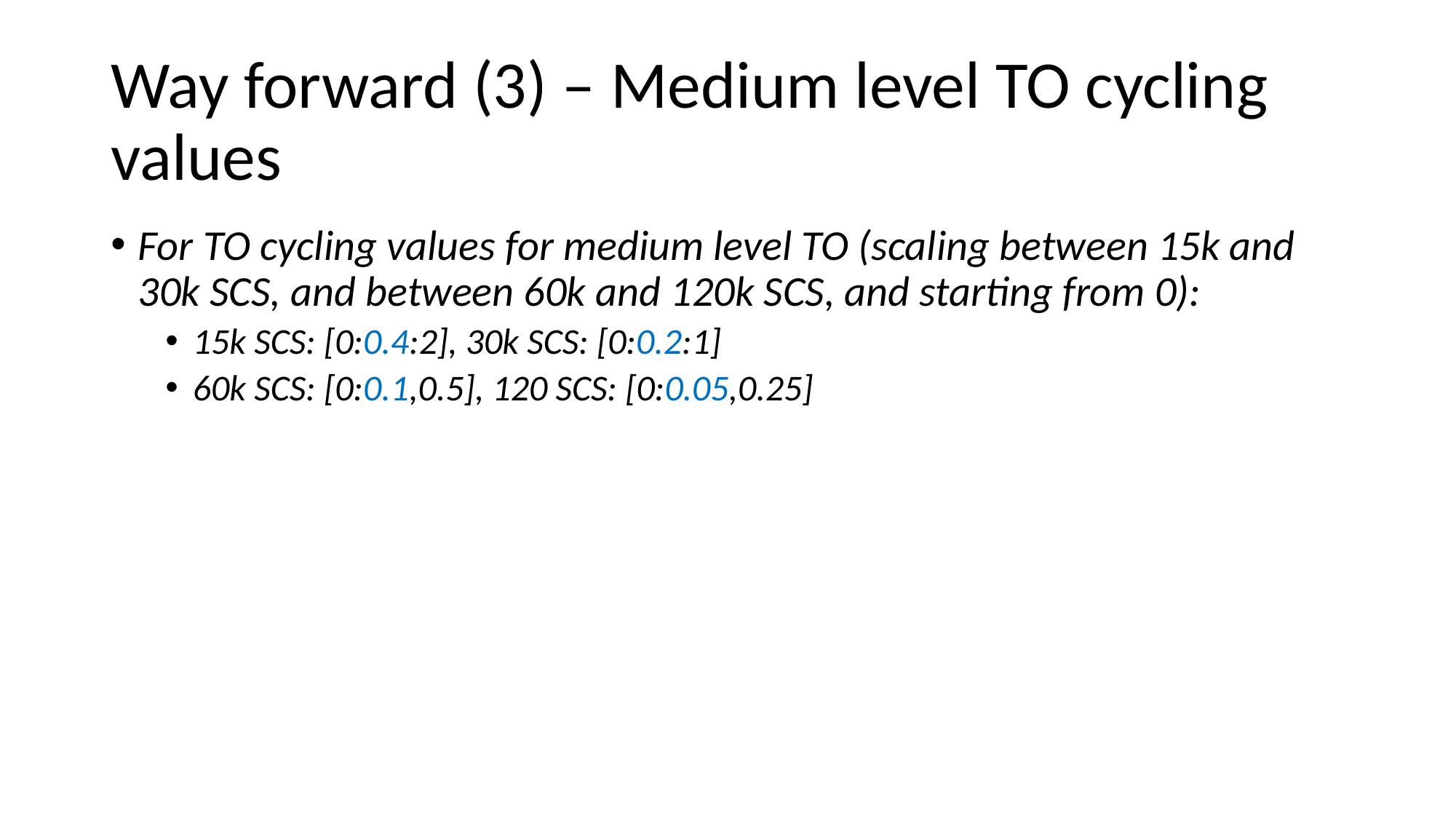

# Way forward (3) – Medium level TO cycling values
For TO cycling values for medium level TO (scaling between 15k and 30k SCS, and between 60k and 120k SCS, and starting from 0):
15k SCS: [0:0.4:2], 30k SCS: [0:0.2:1]
60k SCS: [0:0.1,0.5], 120 SCS: [0:0.05,0.25]